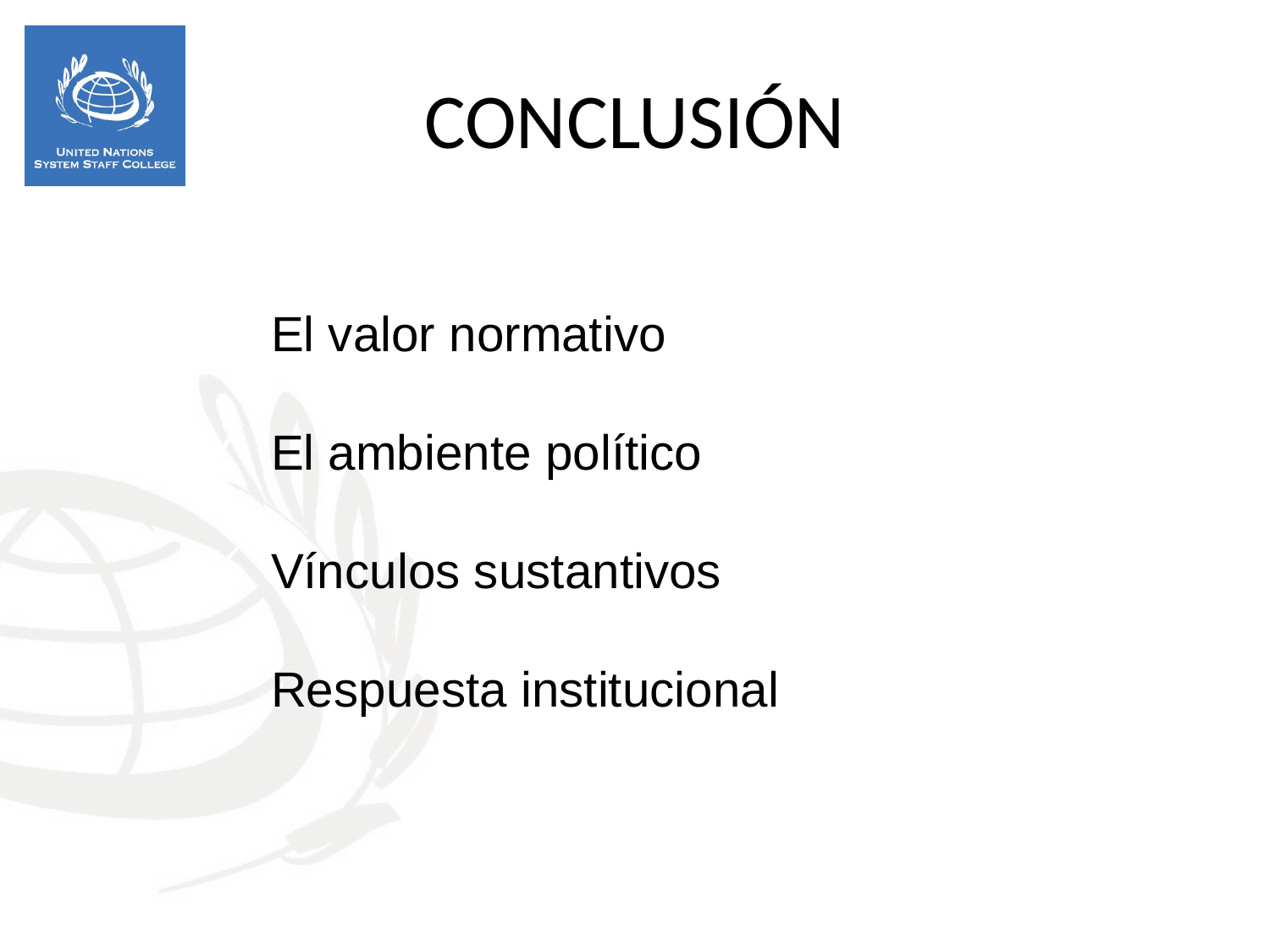

CONCLUSIÓN
El valor normativo

El ambiente político

Vínculos sustantivos

Respuesta institucional